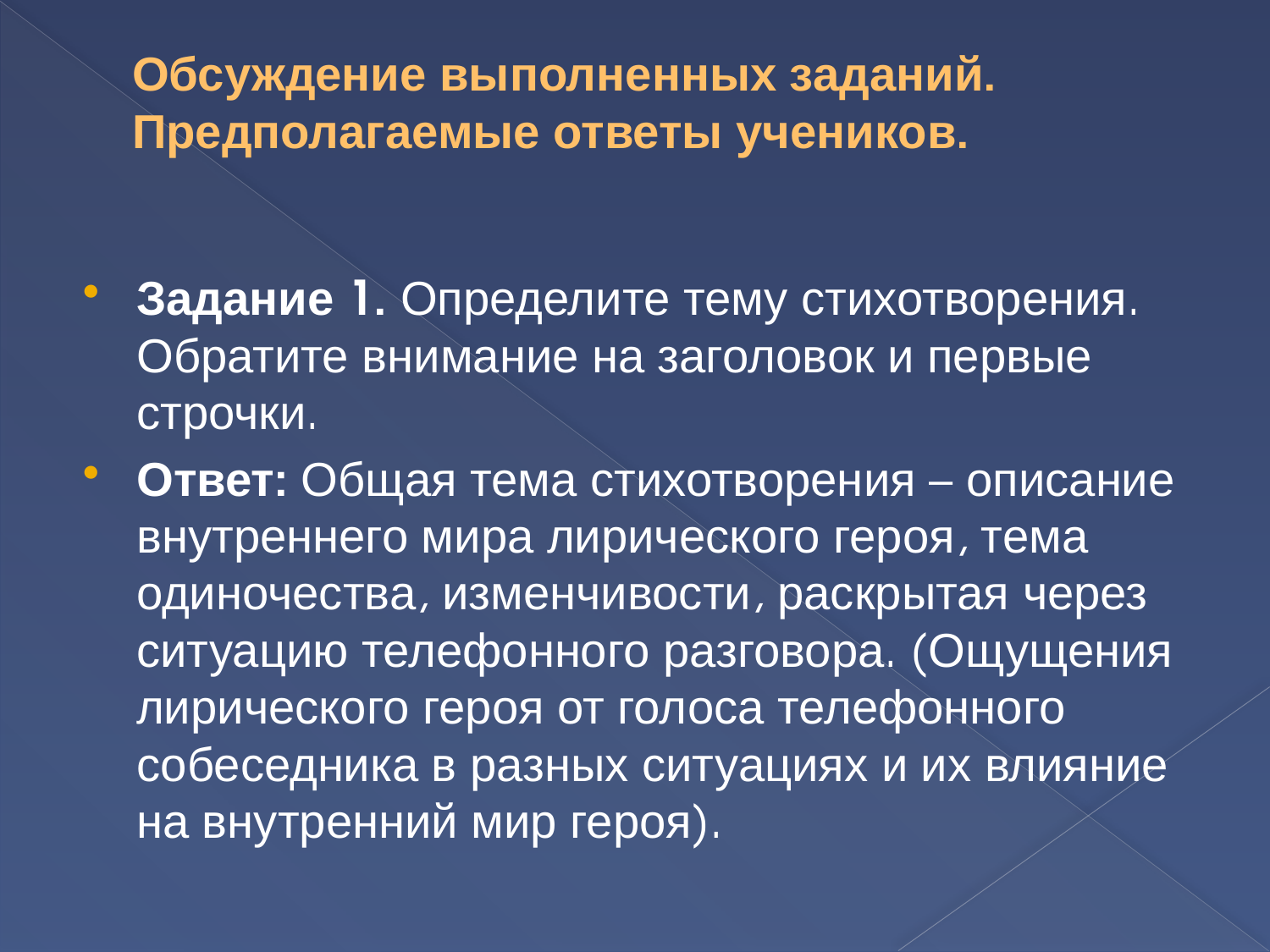

# Обсуждение выполненных заданий. Предполагаемые ответы учеников.
Задание 1. Определите тему стихотворения. Обратите внимание на заголовок и первые строчки.
Ответ: Общая тема стихотворения – описание внутреннего мира лирического героя, тема одиночества, изменчивости, раскрытая через ситуацию телефонного разговора. (Ощущения лирического героя от голоса телефонного собеседника в разных ситуациях и их влияние на внутренний мир героя).